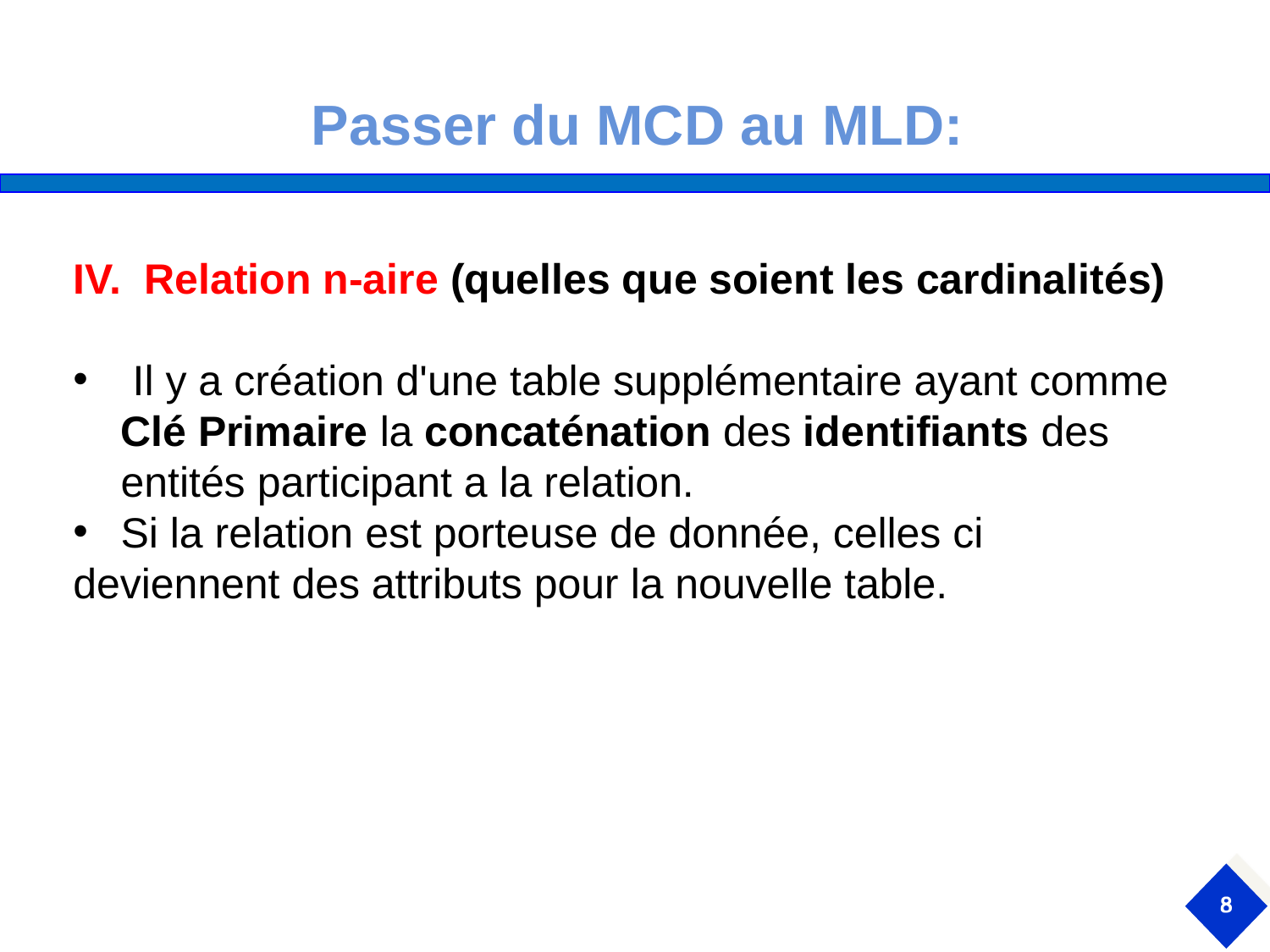

Passer du MCD au MLD:
Relation n-aire (quelles que soient les cardinalités)

 Il y a création d'une table supplémentaire ayant comme Clé Primaire la concaténation des identifiants des entités participant a la relation.
Si la relation est porteuse de donnée, celles ci
deviennent des attributs pour la nouvelle table.